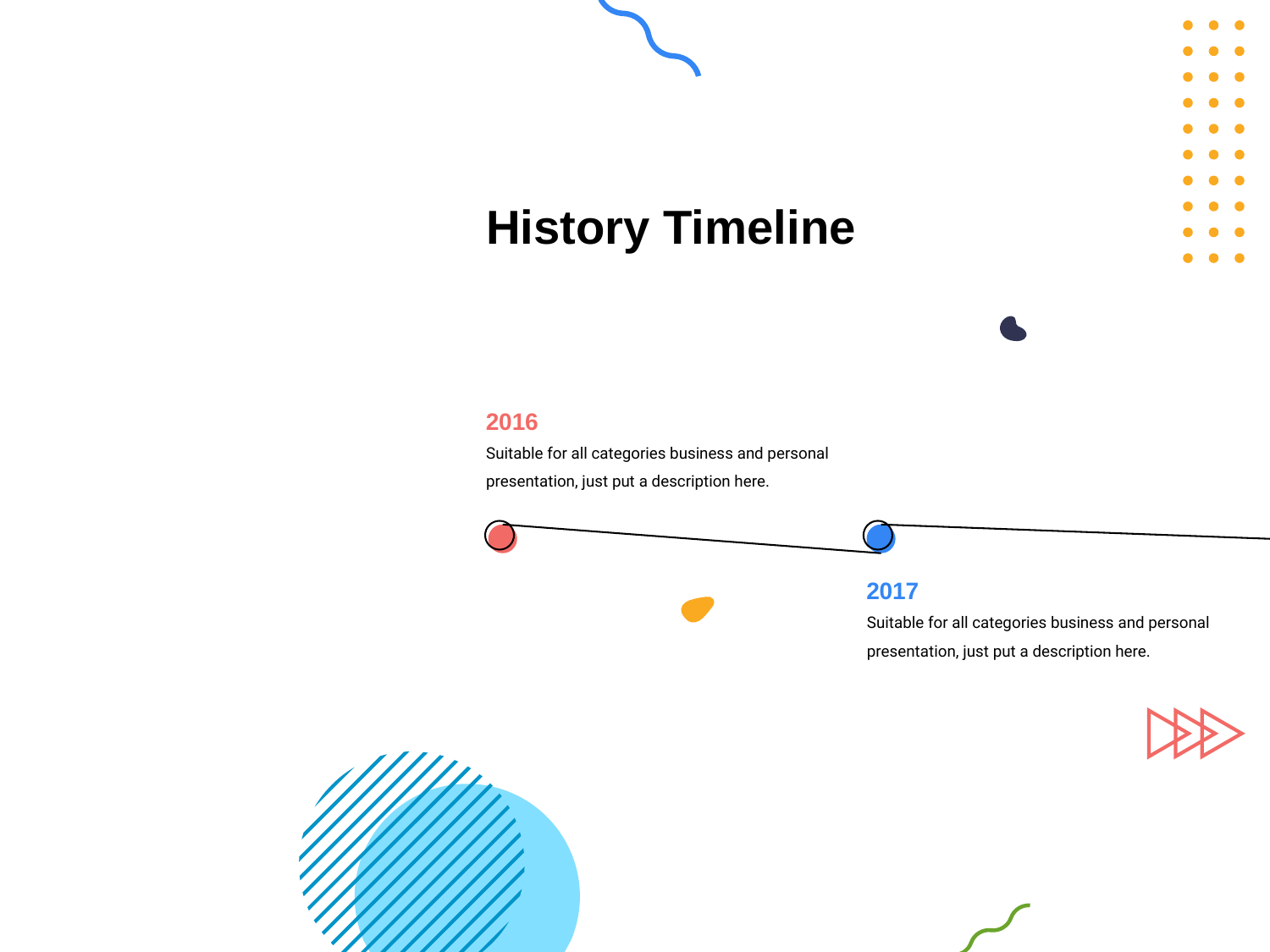

# History Timeline

2016
Suitable for all categories business and personal presentation, just put a description here.

2017
Suitable for all categories business and personal presentation, just put a description here.